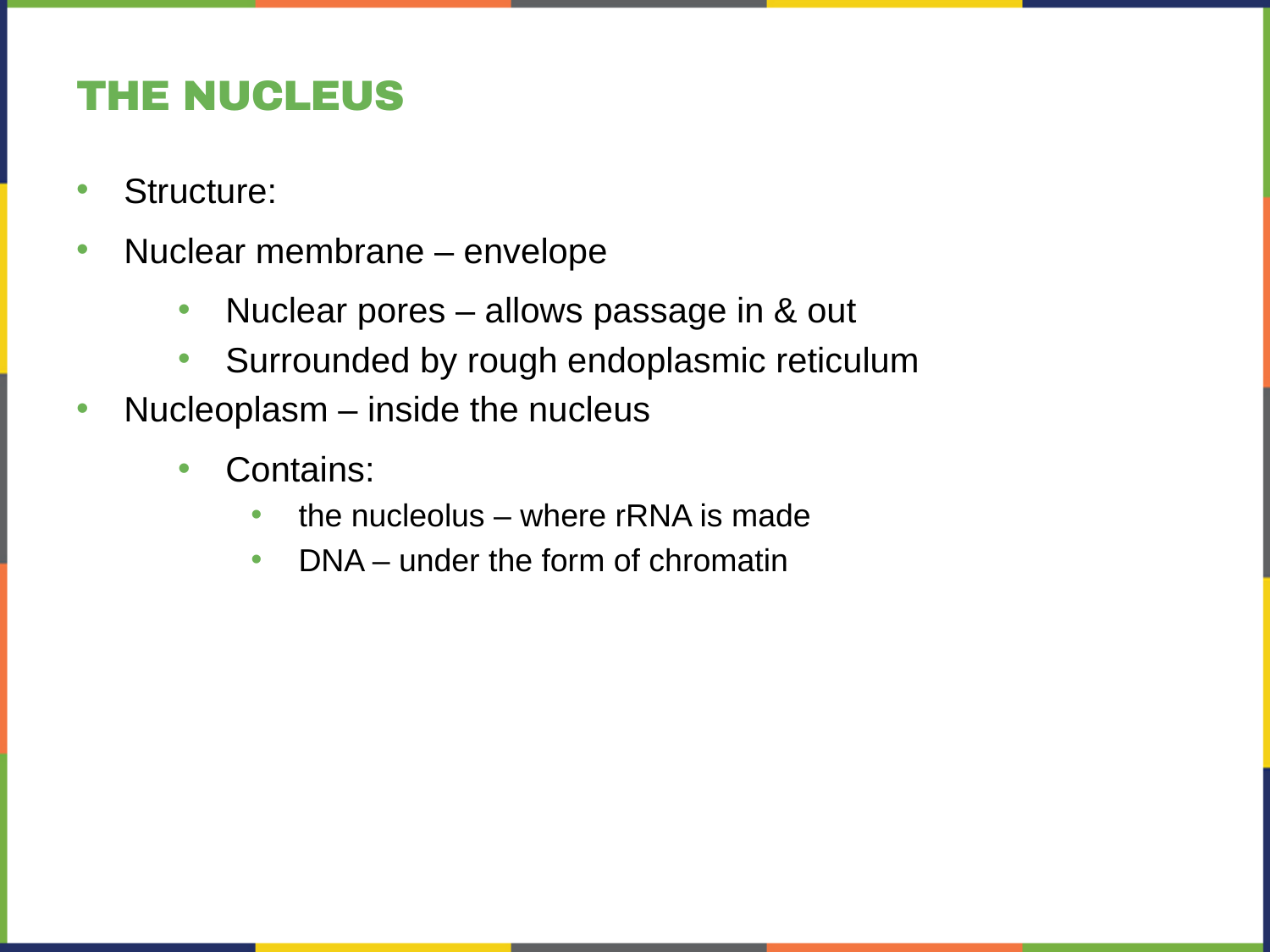

# The Nucleus
Structure:
Nuclear membrane – envelope
Nuclear pores – allows passage in & out
Surrounded by rough endoplasmic reticulum
Nucleoplasm – inside the nucleus
Contains:
the nucleolus – where rRNA is made
DNA – under the form of chromatin